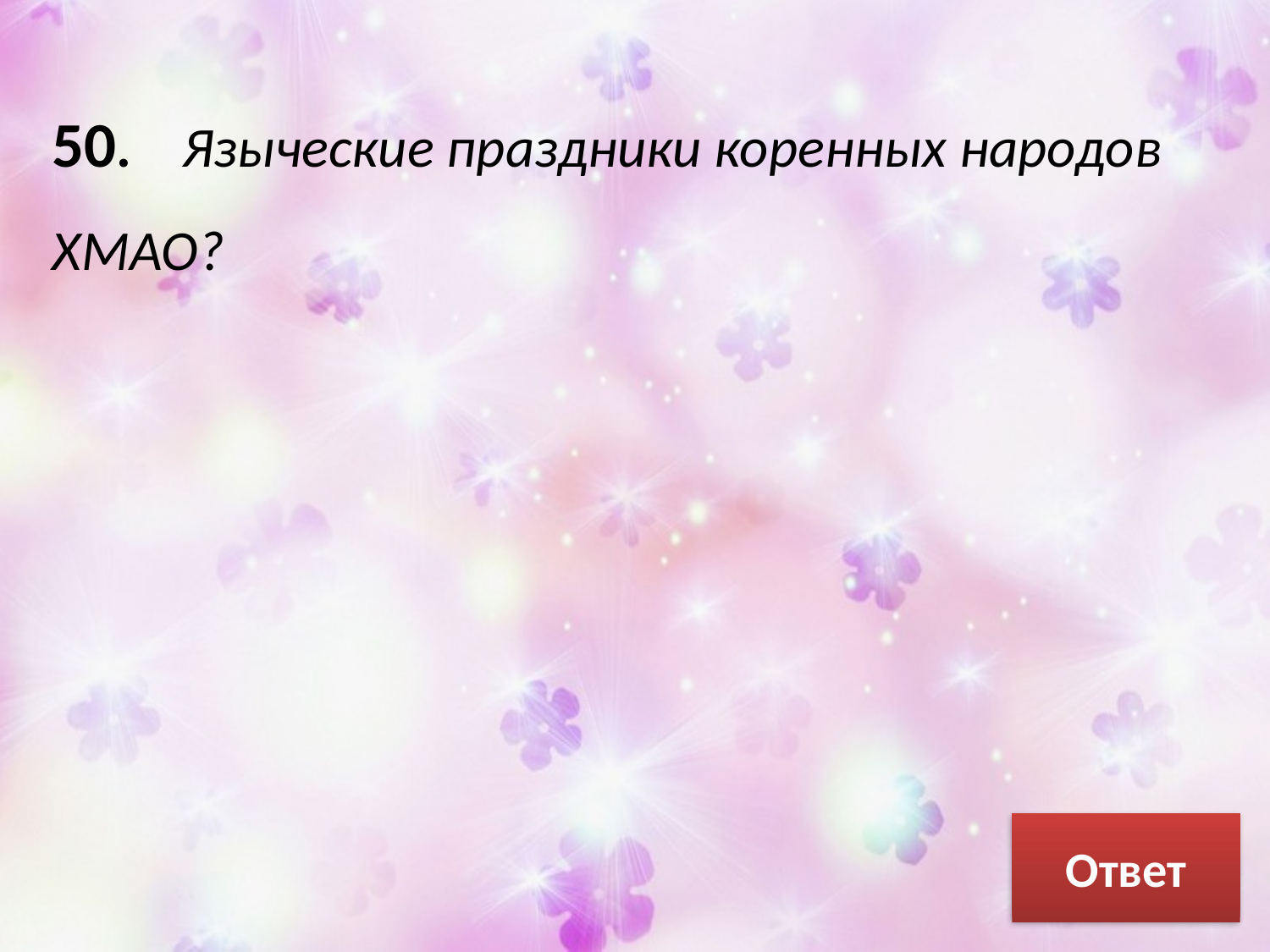

50.    Языческие праздники коренных народов ХМАО?
Ответ